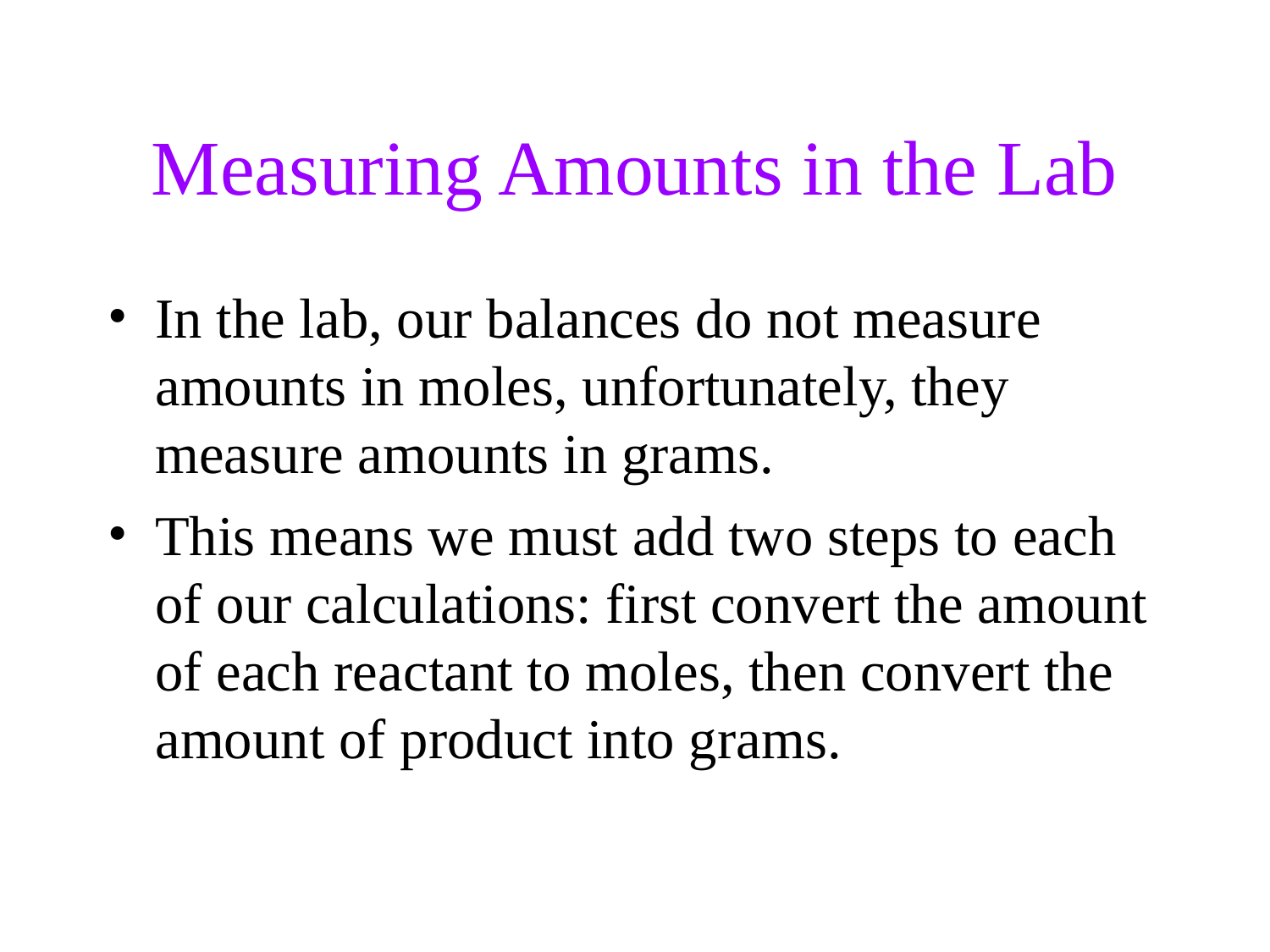

Measuring Amounts in the Lab
In the lab, our balances do not measure amounts in moles, unfortunately, they measure amounts in grams.
This means we must add two steps to each of our calculations: first convert the amount of each reactant to moles, then convert the amount of product into grams.